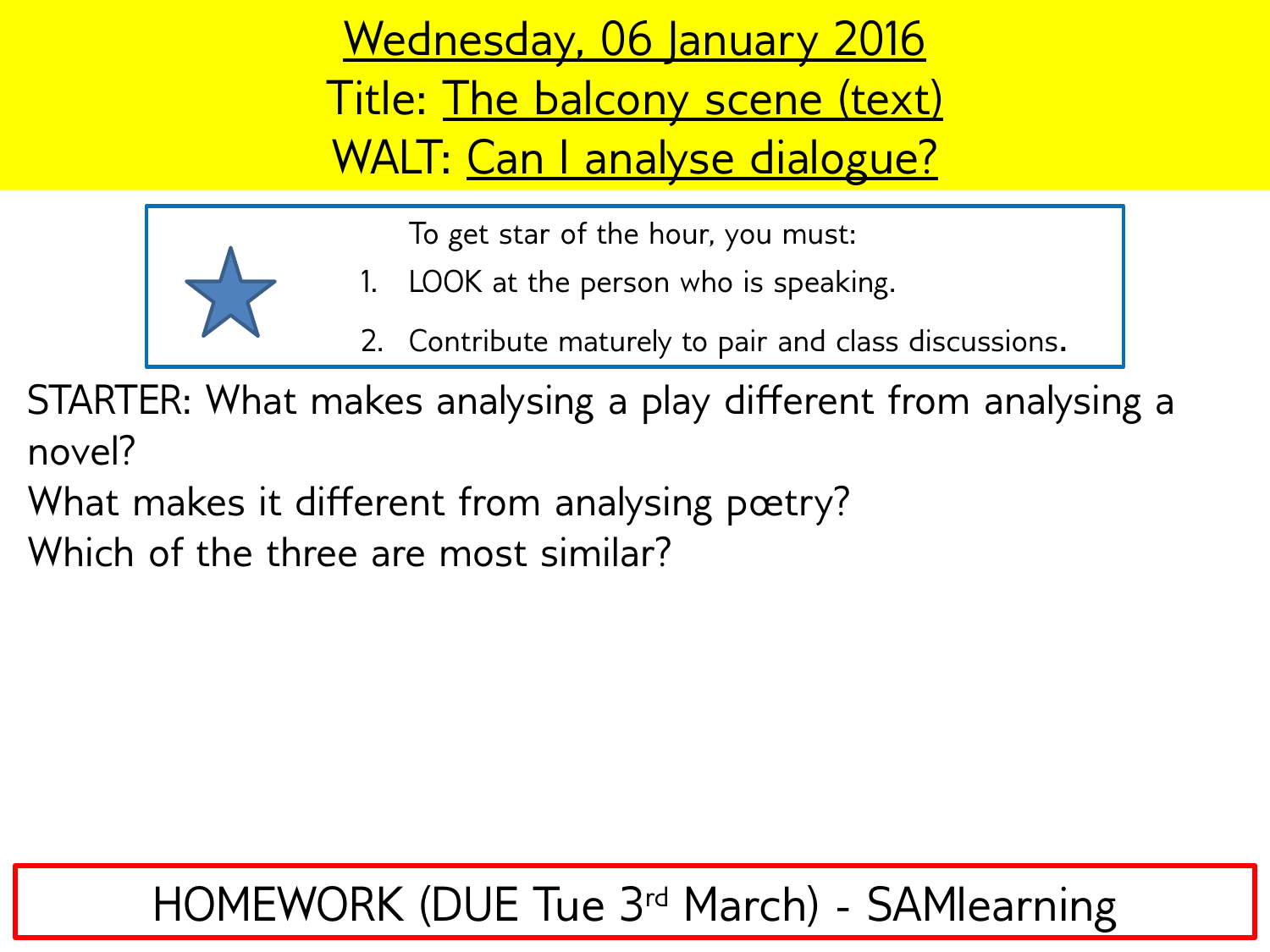

Wednesday, 06 January 2016
Title: The balcony scene (text)
WALT: Can I analyse dialogue?
To get star of the hour, you must:
LOOK at the person who is speaking.
Contribute maturely to pair and class discussions.

STARTER: What makes analysing a play different from analysing a novel?
What makes it different from analysing poetry?
Which of the three are most similar?
HOMEWORK (DUE Tue 3rd March) - SAMlearning